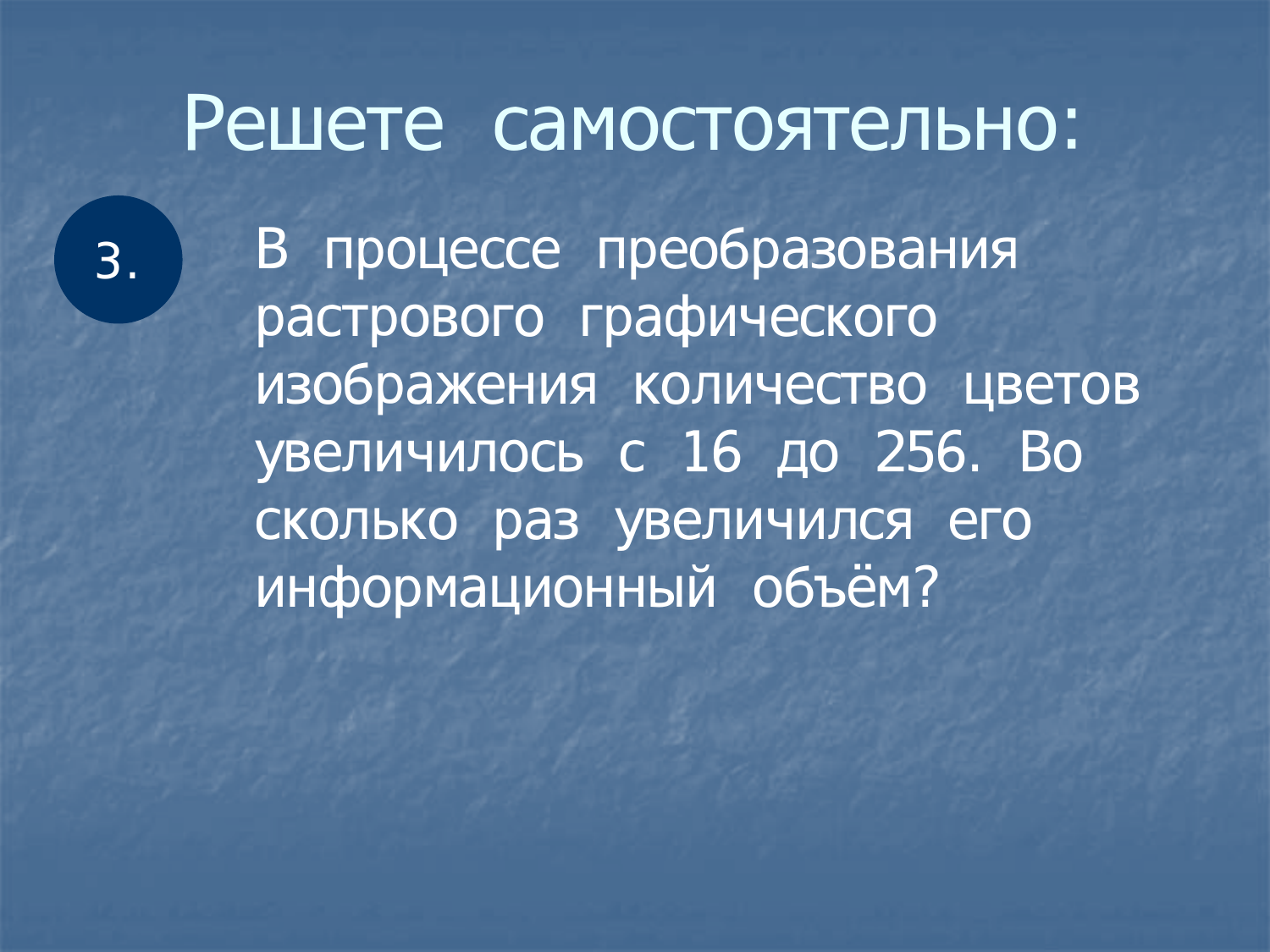

# Решете  самостоятельно:
3.
	В  процессе  преобразования  растрового  графического  изображения  количество  цветов  увеличилось  с  16  до  256.  Во  сколько  раз  увеличился  его  информационный  объём?